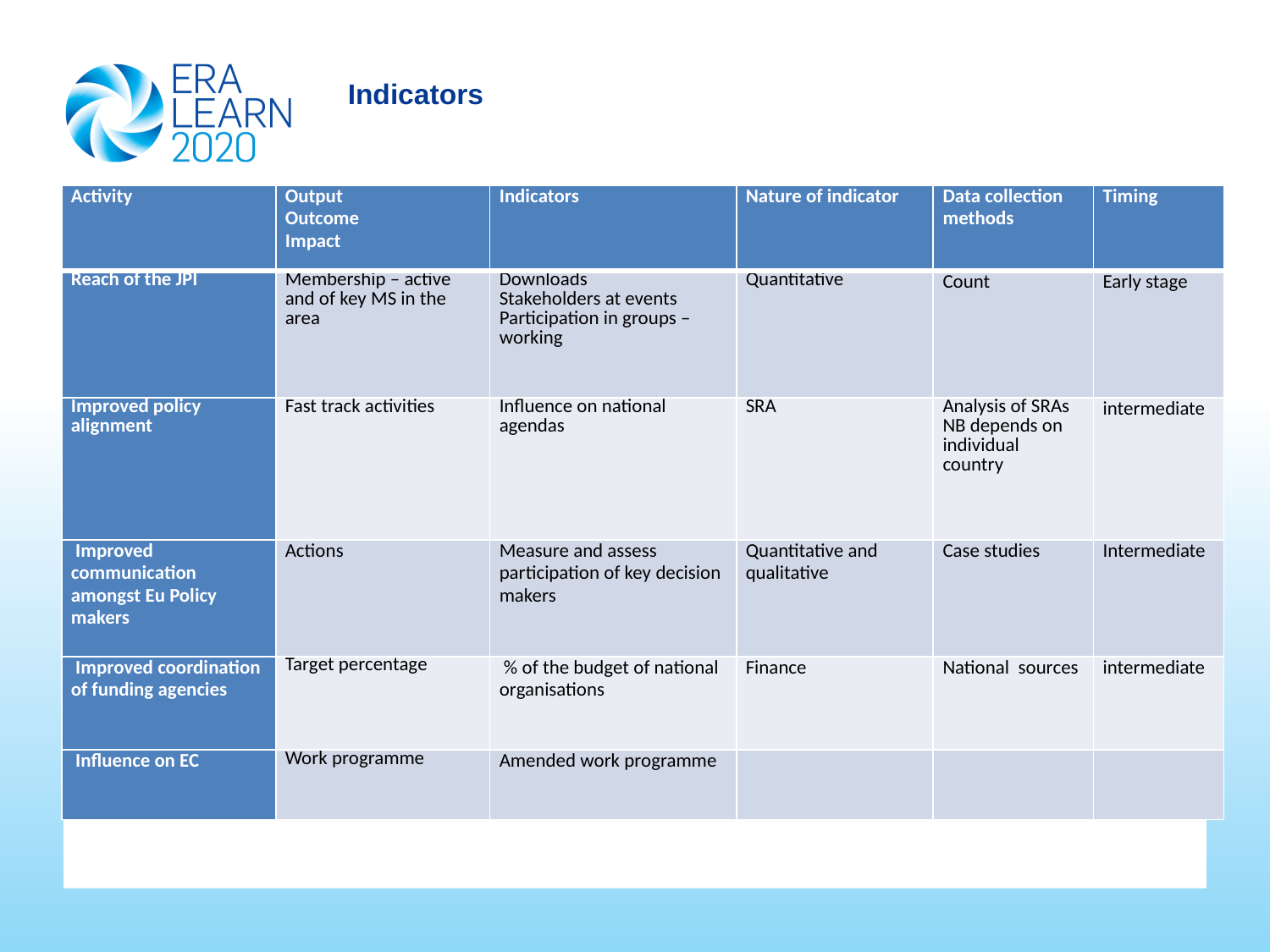

# Indicators
| Activity | Output Outcome Impact | Indicators | Nature of indicator | Data collection methods | Timing |
| --- | --- | --- | --- | --- | --- |
| Reach of the JPI | Membership – active and of key MS in the area | Downloads Stakeholders at events Participation in groups – working | Quantitative | Count | Early stage |
| Improved policy alignment | Fast track activities | Influence on national agendas | SRA | Analysis of SRAs NB depends on individual country | intermediate |
| Improved communication amongst Eu Policy makers | Actions | Measure and assess participation of key decision makers | Quantitative and qualitative | Case studies | Intermediate |
| Improved coordination of funding agencies | Target percentage | % of the budget of national organisations | Finance | National sources | intermediate |
| Influence on EC | Work programme | Amended work programme |  |  |  |